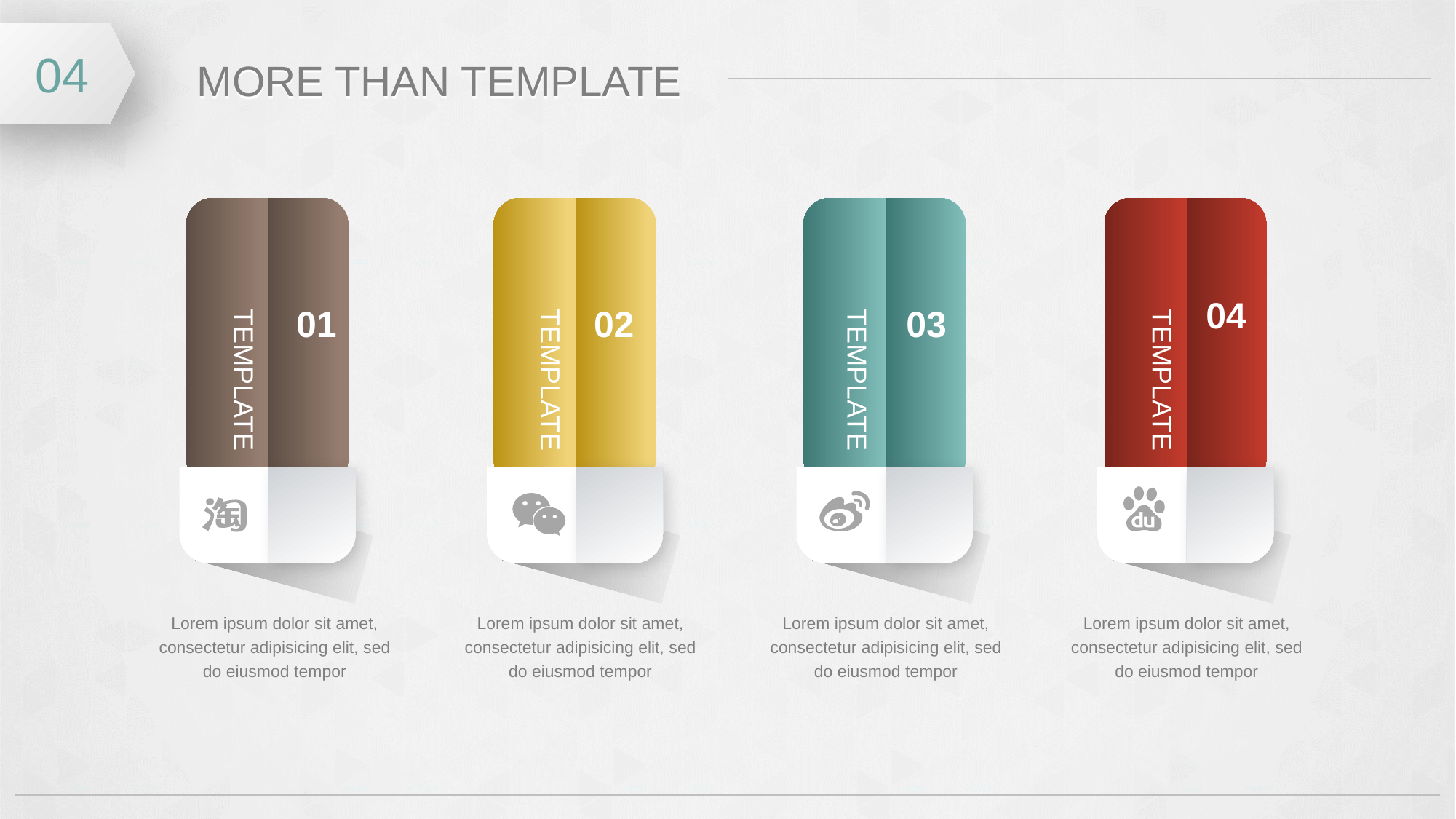

04
MORE THAN TEMPLATE

01
TEMPLATE

02
TEMPLATE

03
TEMPLATE

04
TEMPLATE

Lorem ipsum dolor sit amet, consectetur adipisicing elit, sed do eiusmod tempor
Lorem ipsum dolor sit amet, consectetur adipisicing elit, sed do eiusmod tempor
Lorem ipsum dolor sit amet, consectetur adipisicing elit, sed do eiusmod tempor
Lorem ipsum dolor sit amet, consectetur adipisicing elit, sed do eiusmod tempor